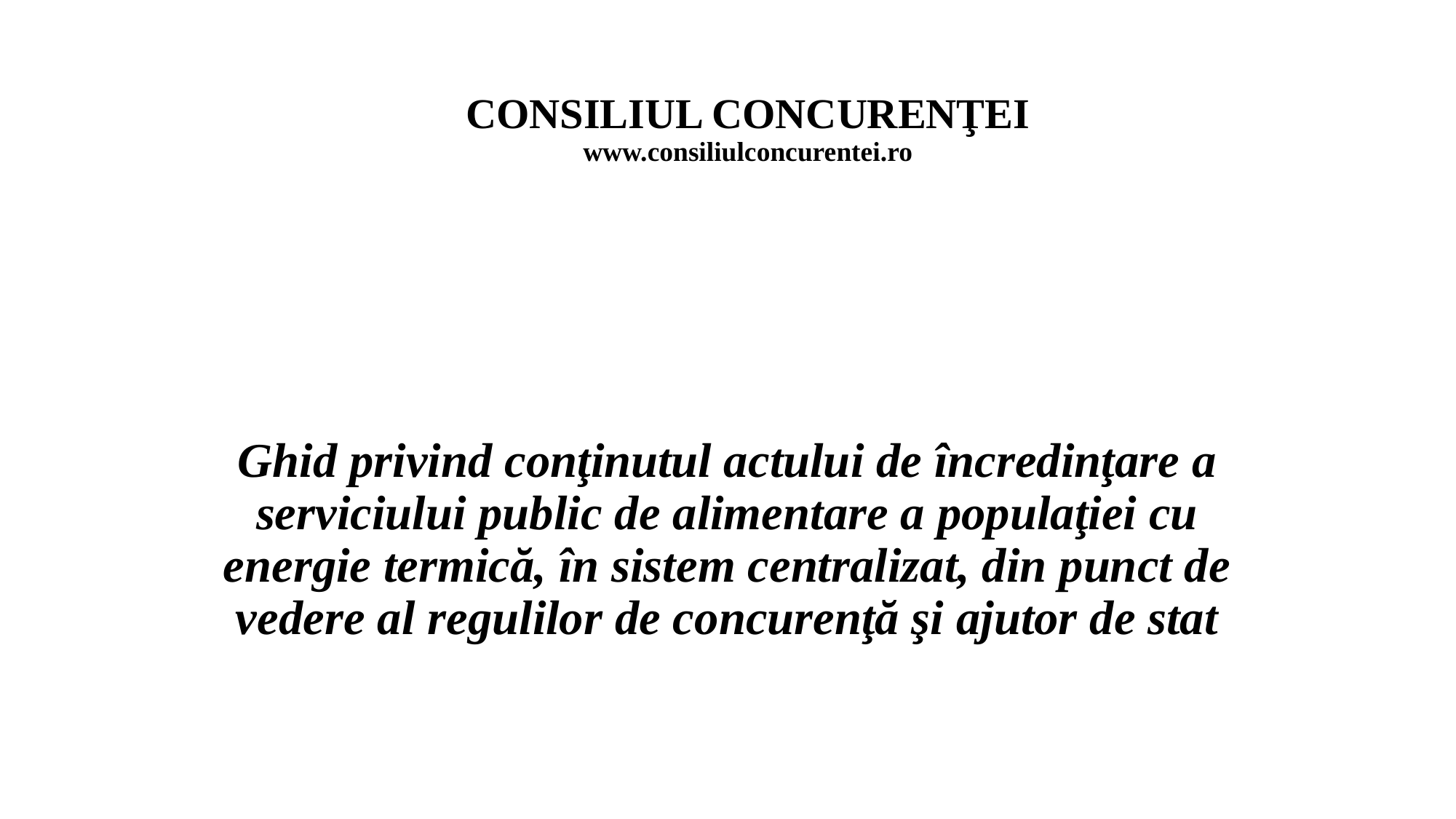

# CONSILIUL CONCURENŢEI www.consiliulconcurentei.ro
Ghid privind conţinutul actului de încredinţare a serviciului public de alimentare a populaţiei cu energie termică, în sistem centralizat, din punct de vedere al regulilor de concurenţă şi ajutor de stat